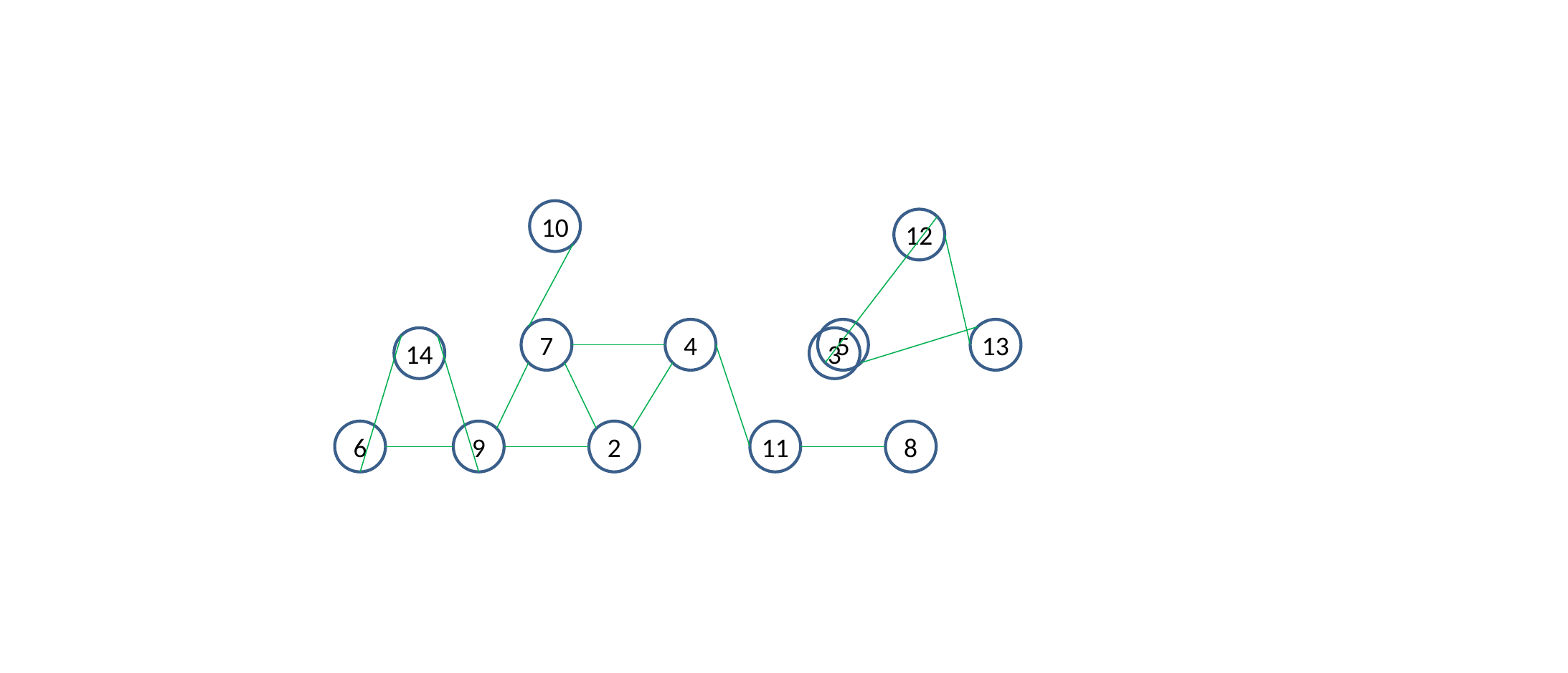

10
12
7
4
5
13
14
3
6
9
2
11
8